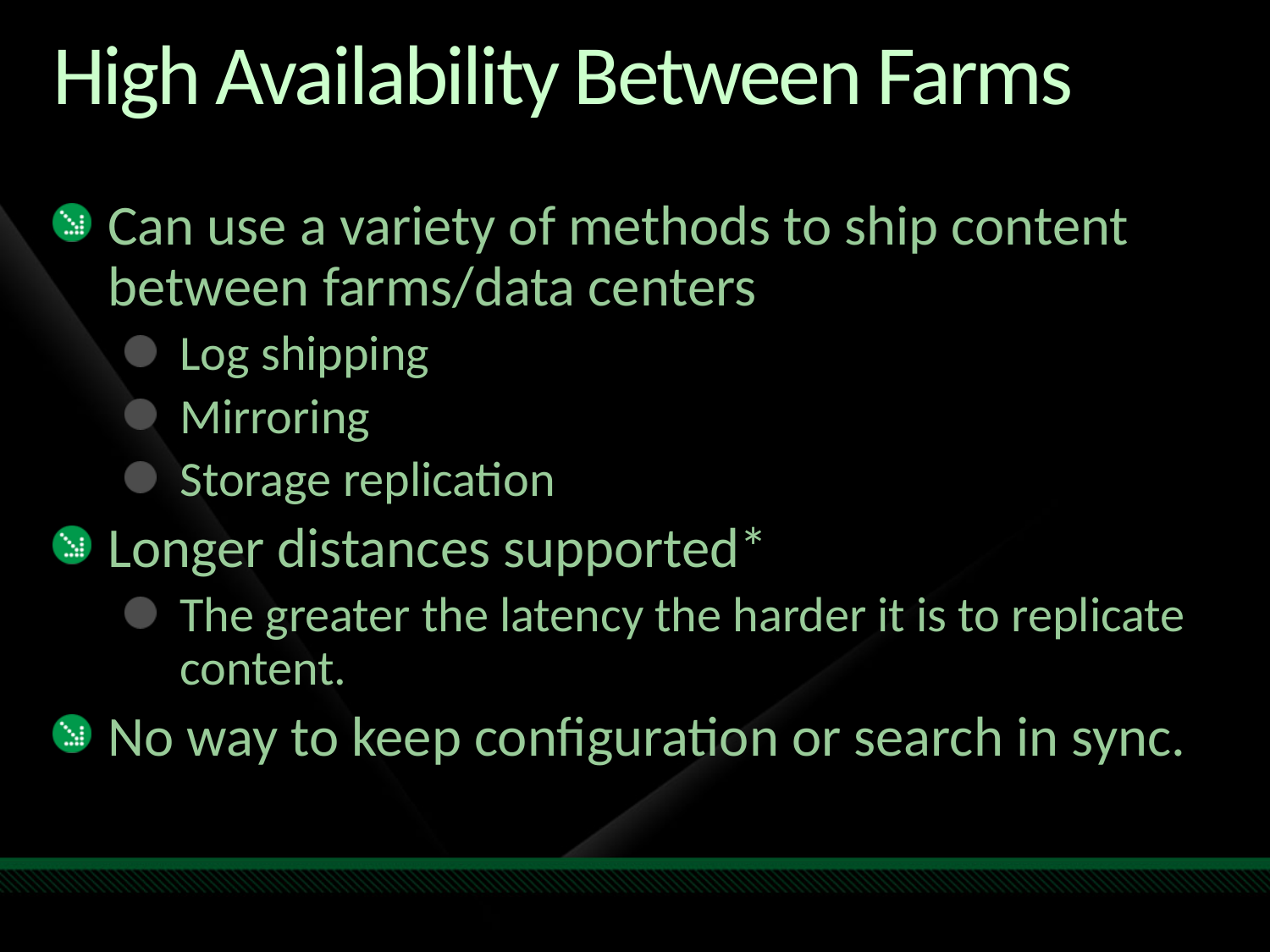

# High Availability Between Farms
Can use a variety of methods to ship content between farms/data centers
Log shipping
Mirroring
Storage replication
Longer distances supported*
The greater the latency the harder it is to replicate content.
No way to keep configuration or search in sync.